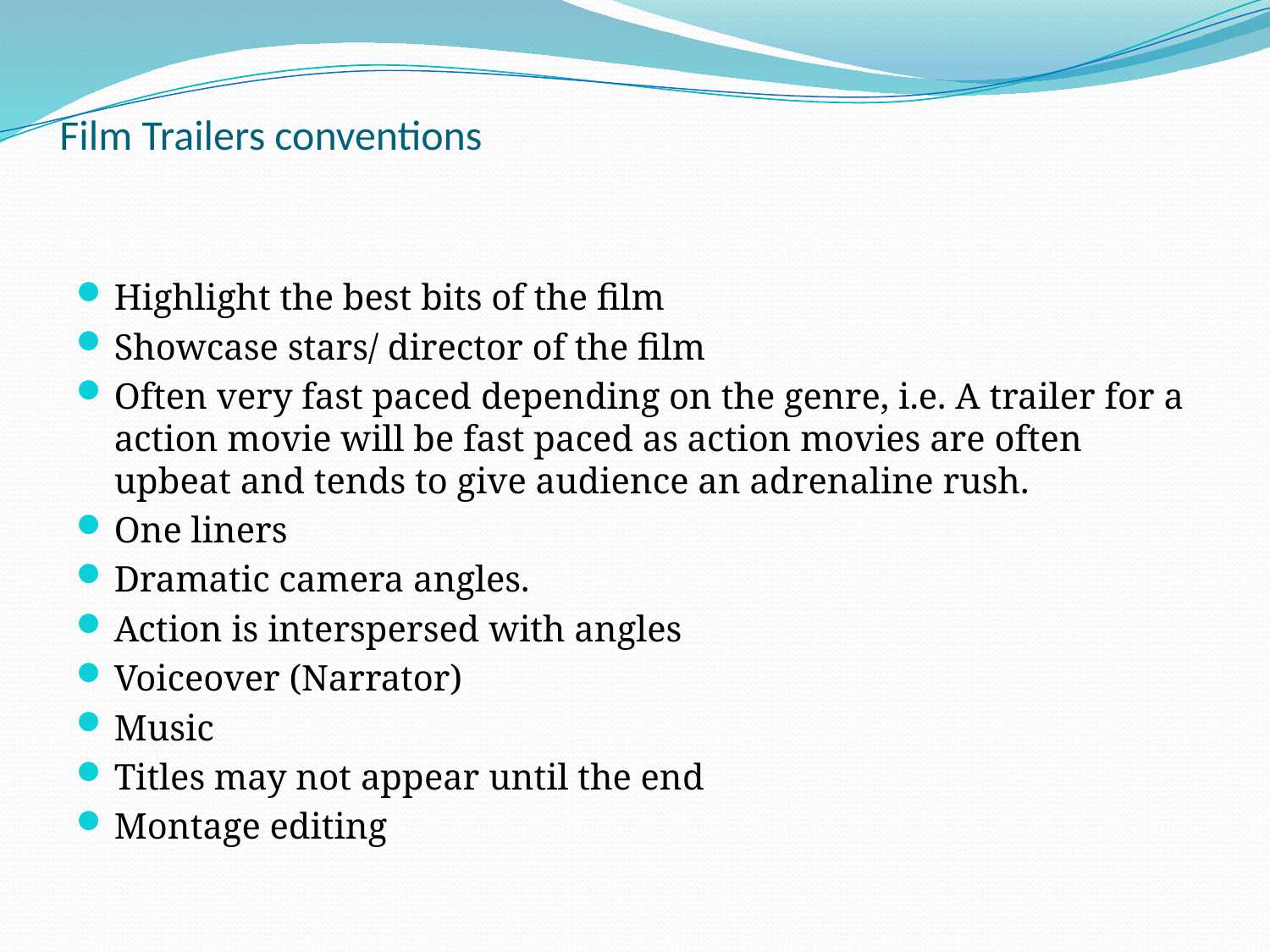

# Film Trailers conventions
Highlight the best bits of the film
Showcase stars/ director of the film
Often very fast paced depending on the genre, i.e. A trailer for a action movie will be fast paced as action movies are often upbeat and tends to give audience an adrenaline rush.
One liners
Dramatic camera angles.
Action is interspersed with angles
Voiceover (Narrator)
Music
Titles may not appear until the end
Montage editing